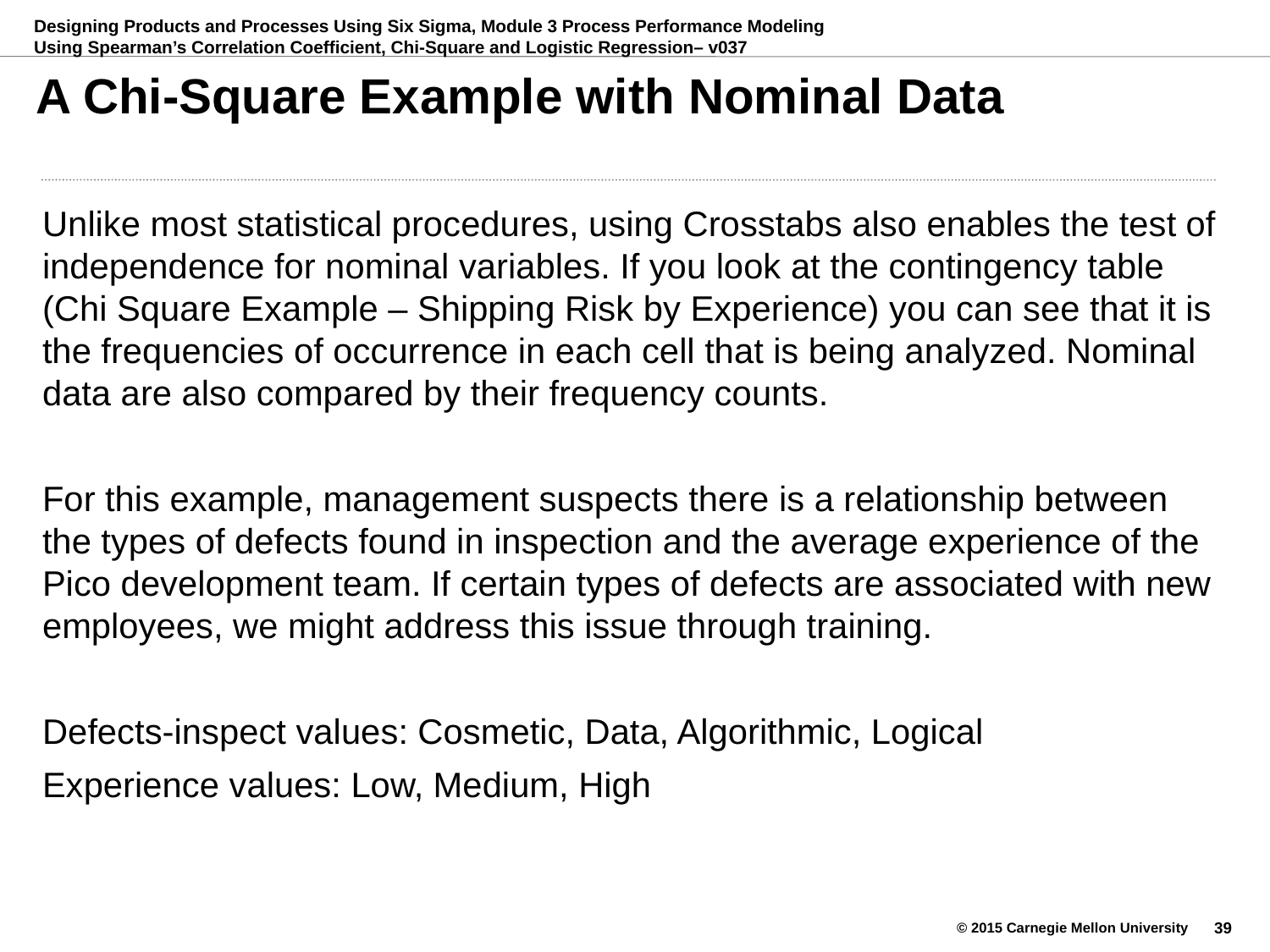

# A Chi-Square Example with Nominal Data
Unlike most statistical procedures, using Crosstabs also enables the test of independence for nominal variables. If you look at the contingency table (Chi Square Example – Shipping Risk by Experience) you can see that it is the frequencies of occurrence in each cell that is being analyzed. Nominal data are also compared by their frequency counts.

For this example, management suspects there is a relationship between the types of defects found in inspection and the average experience of the Pico development team. If certain types of defects are associated with new employees, we might address this issue through training.

Defects-inspect values: Cosmetic, Data, Algorithmic, Logical
Experience values: Low, Medium, High